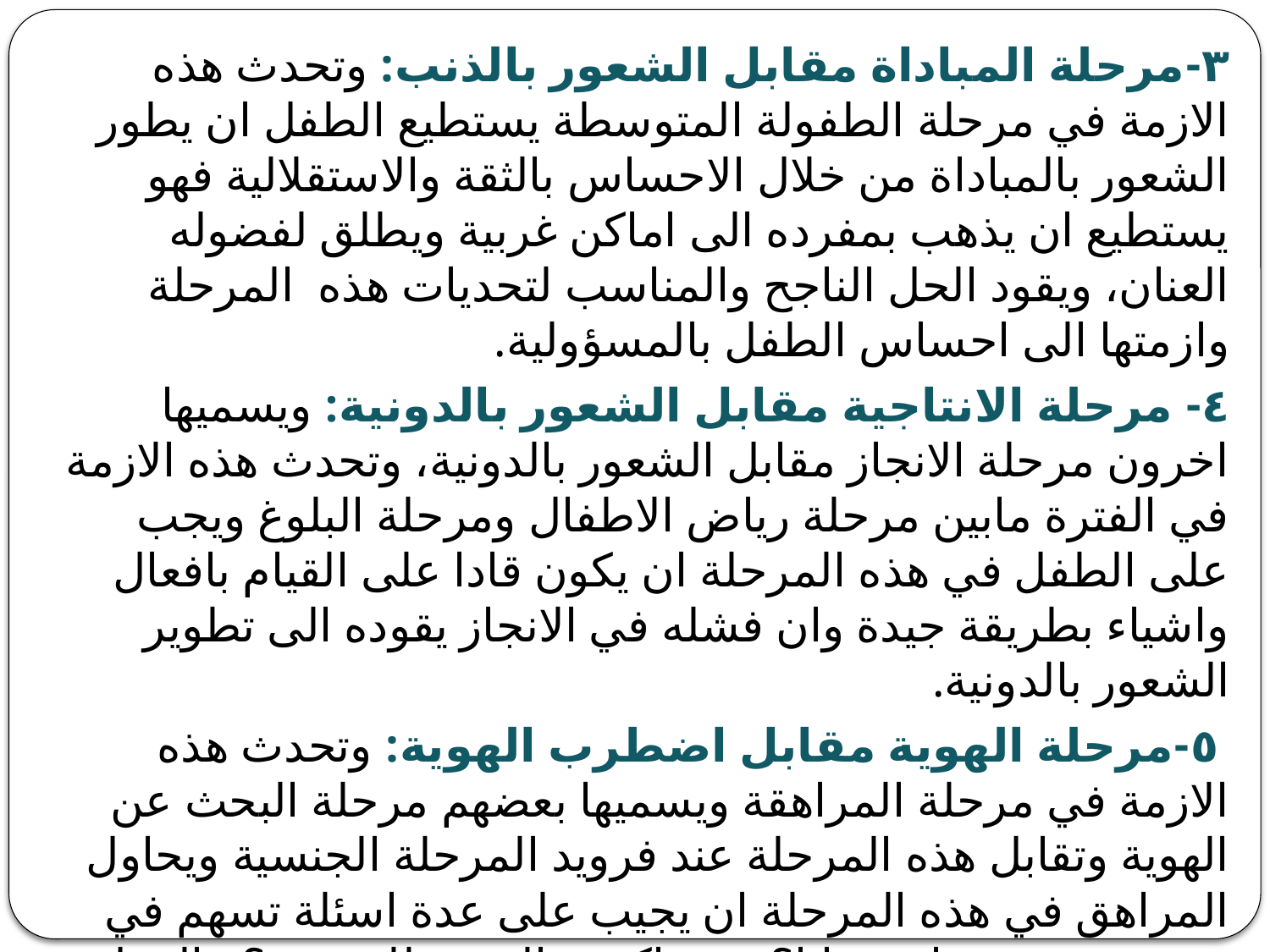

٣-مرحلة المباداة مقابل الشعور بالذنب: وتحدث هذه الازمة في مرحلة الطفولة المتوسطة يستطيع الطفل ان يطور الشعور بالمباداة من خلال الاحساس بالثقة والاستقلالية فهو يستطيع ان يذهب بمفرده الى اماكن غربية ويطلق لفضوله العنان، ويقود الحل الناجح والمناسب لتحديات هذه  المرحلة وازمتها الى احساس الطفل بالمسؤولية.
٤- مرحلة الانتاجية مقابل الشعور بالدونية: ويسميها اخرون مرحلة الانجاز مقابل الشعور بالدونية، وتحدث هذه الازمة في الفترة مابين مرحلة رياض الاطفال ومرحلة البلوغ ويجب على الطفل في هذه المرحلة ان يكون قادا على القيام بافعال واشياء بطريقة جيدة وان فشله في الانجاز يقوده الى تطوير الشعور بالدونية.
 ٥-مرحلة الهوية مقابل اضطرب الهوية: وتحدث هذه الازمة في مرحلة المراهقة ويسميها بعضهم مرحلة البحث عن الهوية وتقابل هذه المرحلة عند فرويد المرحلة الجنسية ويحاول المراهق في هذه المرحلة ان يجيب على عدة اسئلة تسهم في تحديد هويته منها: من انا؟ ومن اكون بالنسبة للمجتمع؟ مالعمل الذي ارغب القيام به مستقبلا ؟ مالقيم والمعتقدات التي تنظم وتقود مسيرة حياتي ؟ مالنمط العام للحياة الذي افضله على غيره ؟ ماطبيعة الجماعة التي افضل الانتماء اليها والتعمل معها ؟